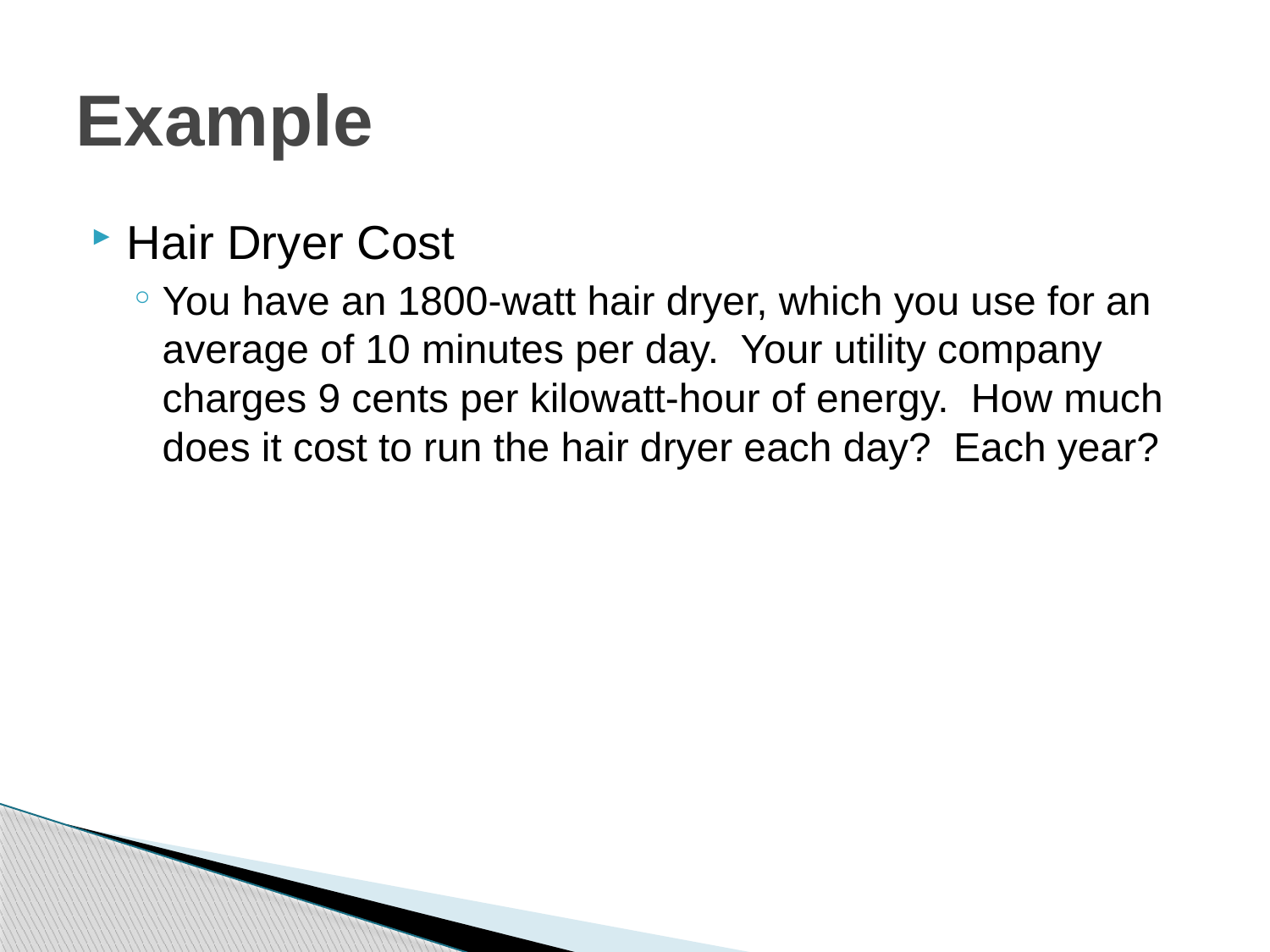

# Example
Hair Dryer Cost
You have an 1800-watt hair dryer, which you use for an average of 10 minutes per day.  Your utility company charges 9 cents per kilowatt-hour of energy.  How much does it cost to run the hair dryer each day?  Each year?